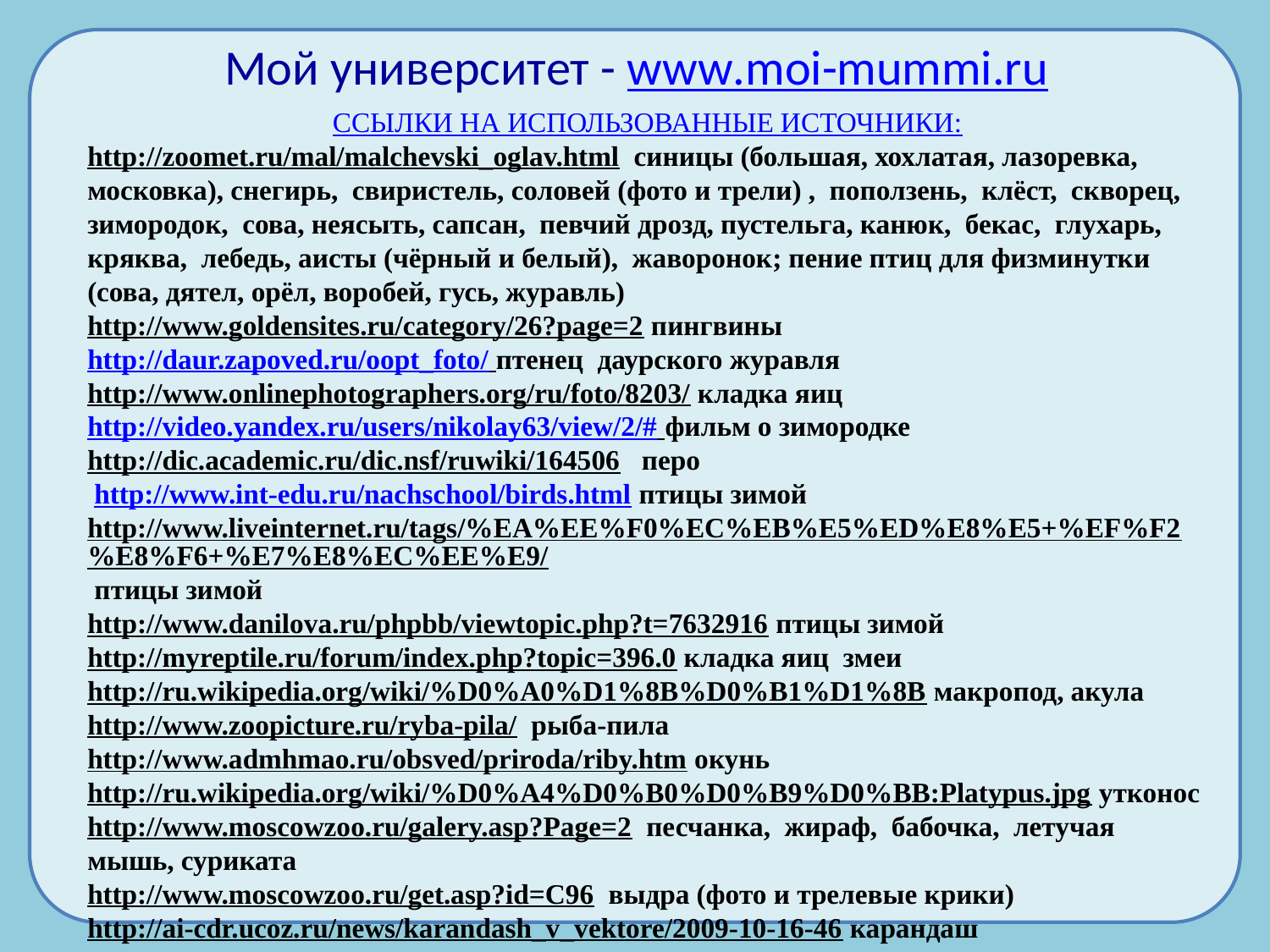

ССЫЛКИ НА ИСПОЛЬЗОВАННЫЕ ИСТОЧНИКИ:
http://zoomet.ru/mal/malchevski_oglav.html  синицы (большая, хохлатая, лазоревка, московка), снегирь,  свиристель, соловей (фото и трели) ,  поползень,  клёст,  скворец, зимородок,  сова, неясыть, сапсан,  певчий дрозд, пустельга, канюк,  бекас,  глухарь,  кряква,  лебедь, аисты (чёрный и белый),  жаворонок; пение птиц для физминутки (сова, дятел, орёл, воробей, гусь, журавль)
http://www.goldensites.ru/category/26?page=2 пингвины
http://daur.zapoved.ru/oopt_foto/ птенец  даурского журавля
http://www.onlinephotographers.org/ru/foto/8203/ кладка яиц
http://video.yandex.ru/users/nikolay63/view/2/# фильм о зимородке
http://dic.academic.ru/dic.nsf/ruwiki/164506   перо
 http://www.int-edu.ru/nachschool/birds.html птицы зимой
http://www.liveinternet.ru/tags/%EA%EE%F0%EC%EB%E5%ED%E8%E5+%EF%F2%E8%F6+%E7%E8%EC%EE%E9/ птицы зимой
http://www.danilova.ru/phpbb/viewtopic.php?t=7632916 птицы зимой
http://myreptile.ru/forum/index.php?topic=396.0 кладка яиц  змеи
http://ru.wikipedia.org/wiki/%D0%A0%D1%8B%D0%B1%D1%8B макропод, акула
http://www.zoopicture.ru/ryba-pila/  рыба-пила
http://www.admhmao.ru/obsved/priroda/riby.htm окунь
http://ru.wikipedia.org/wiki/%D0%A4%D0%B0%D0%B9%D0%BB:Platypus.jpg утконос
http://www.moscowzoo.ru/galery.asp?Page=2  песчанка,  жираф,  бабочка,  летучая мышь, суриката
http://www.moscowzoo.ru/get.asp?id=C96  выдра (фото и трелевые крики)
http://ai-cdr.ucoz.ru/news/karandash_v_vektore/2009-10-16-46 карандаш

Мой университет - www.moi-mummi.ru